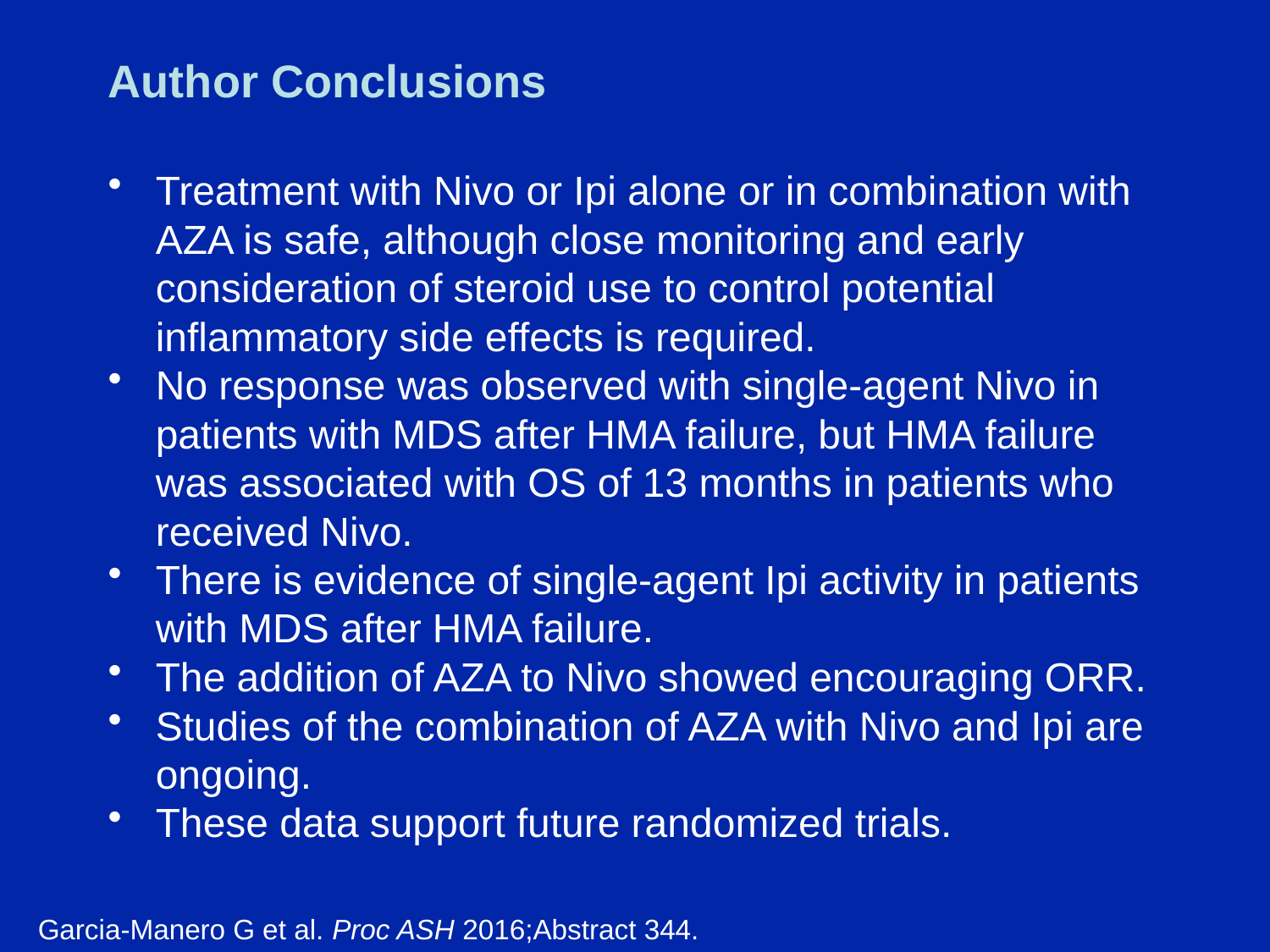

# Author Conclusions
Treatment with Nivo or Ipi alone or in combination with AZA is safe, although close monitoring and early consideration of steroid use to control potential inflammatory side effects is required.
No response was observed with single-agent Nivo in patients with MDS after HMA failure, but HMA failure was associated with OS of 13 months in patients who received Nivo.
There is evidence of single-agent Ipi activity in patients with MDS after HMA failure.
The addition of AZA to Nivo showed encouraging ORR.
Studies of the combination of AZA with Nivo and Ipi are  ongoing.
These data support future randomized trials.
Garcia-Manero G et al. Proc ASH 2016;Abstract 344.